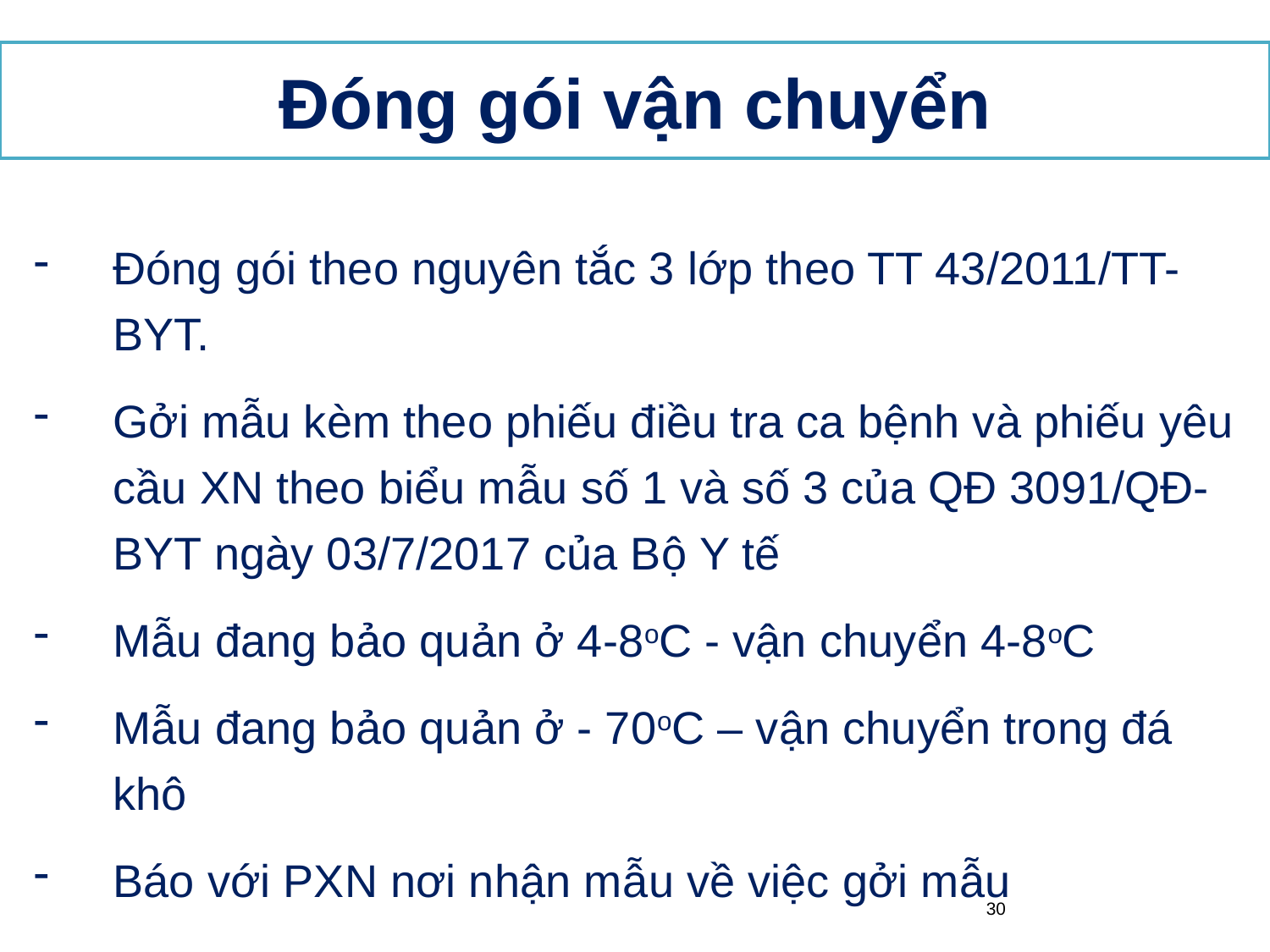

Đóng gói vận chuyển
Đóng gói theo nguyên tắc 3 lớp theo TT 43/2011/TT-BYT.
Gởi mẫu kèm theo phiếu điều tra ca bệnh và phiếu yêu cầu XN theo biểu mẫu số 1 và số 3 của QĐ 3091/QĐ-BYT ngày 03/7/2017 của Bộ Y tế
Mẫu đang bảo quản ở 4-8oC - vận chuyển 4-8oC
Mẫu đang bảo quản ở - 70oC – vận chuyển trong đá khô
Báo với PXN nơi nhận mẫu về việc gởi mẫu

30